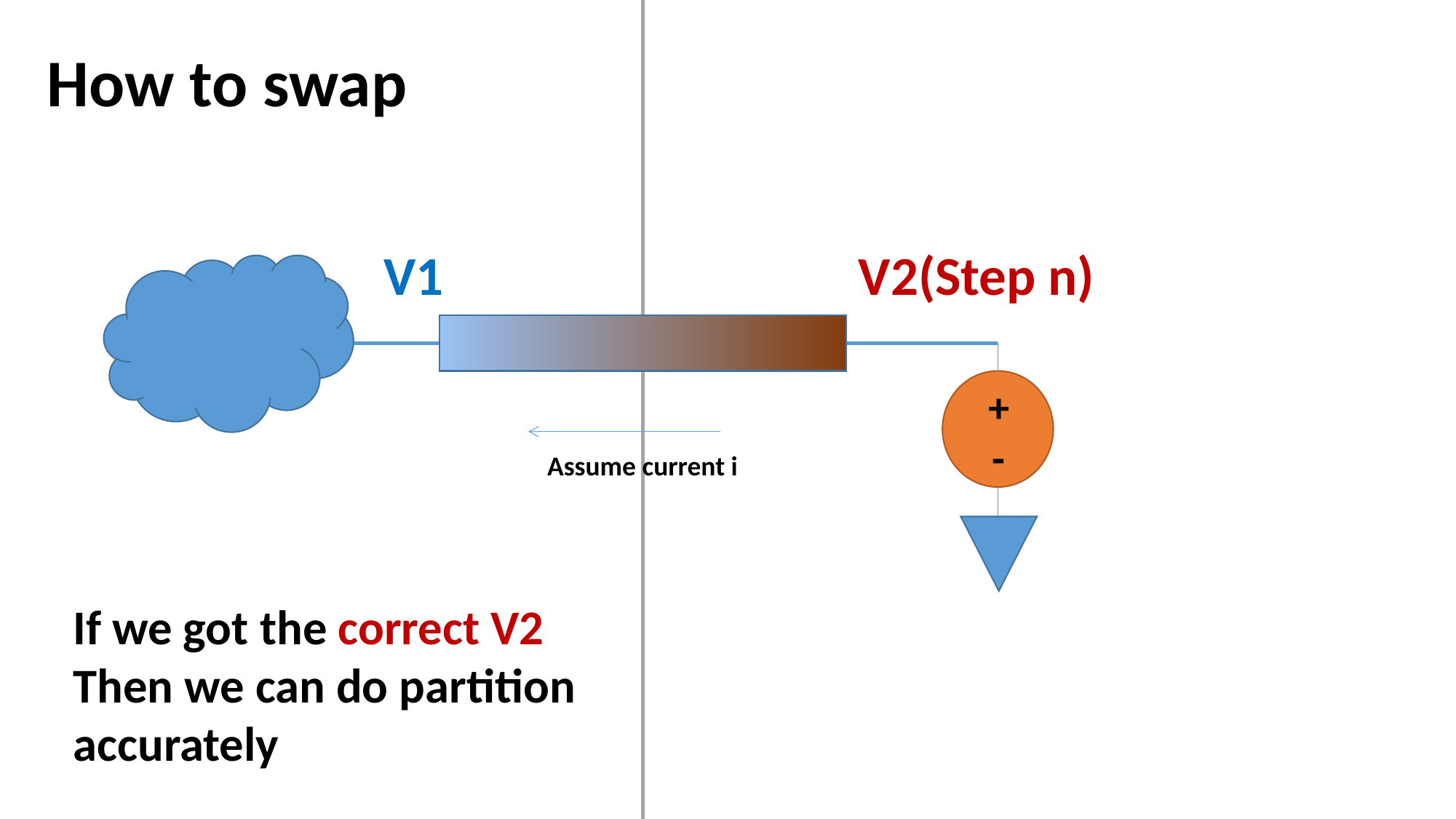

How to swap
V1
V2(Step n)

+
-
Assume current i

If we got the correct V2
Then we can do partition
accurately